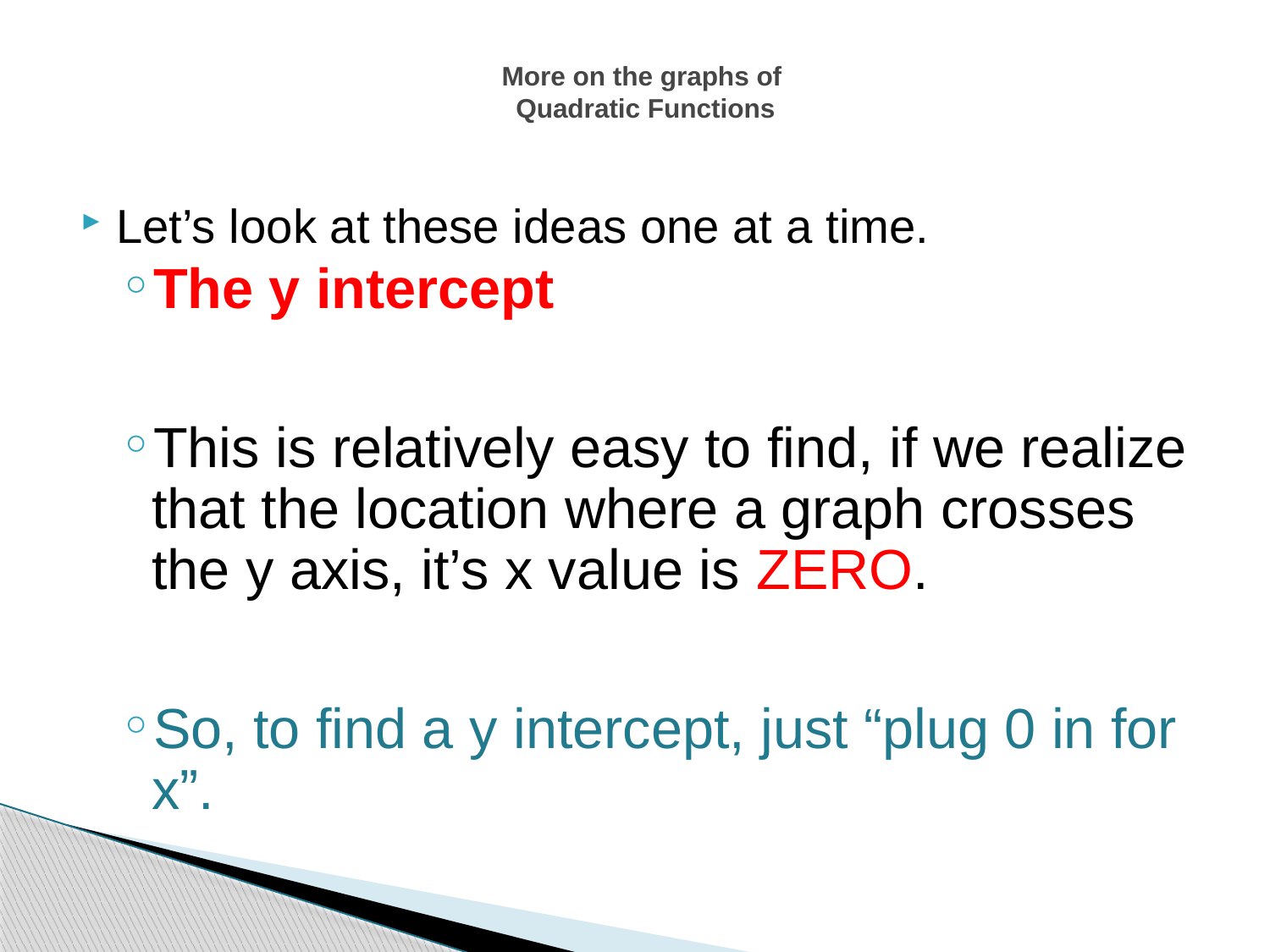

# More on the graphs of Quadratic Functions
Let’s look at these ideas one at a time.
The y intercept

This is relatively easy to find, if we realize that the location where a graph crosses the y axis, it’s x value is ZERO.

So, to find a y intercept, just “plug 0 in for x”.